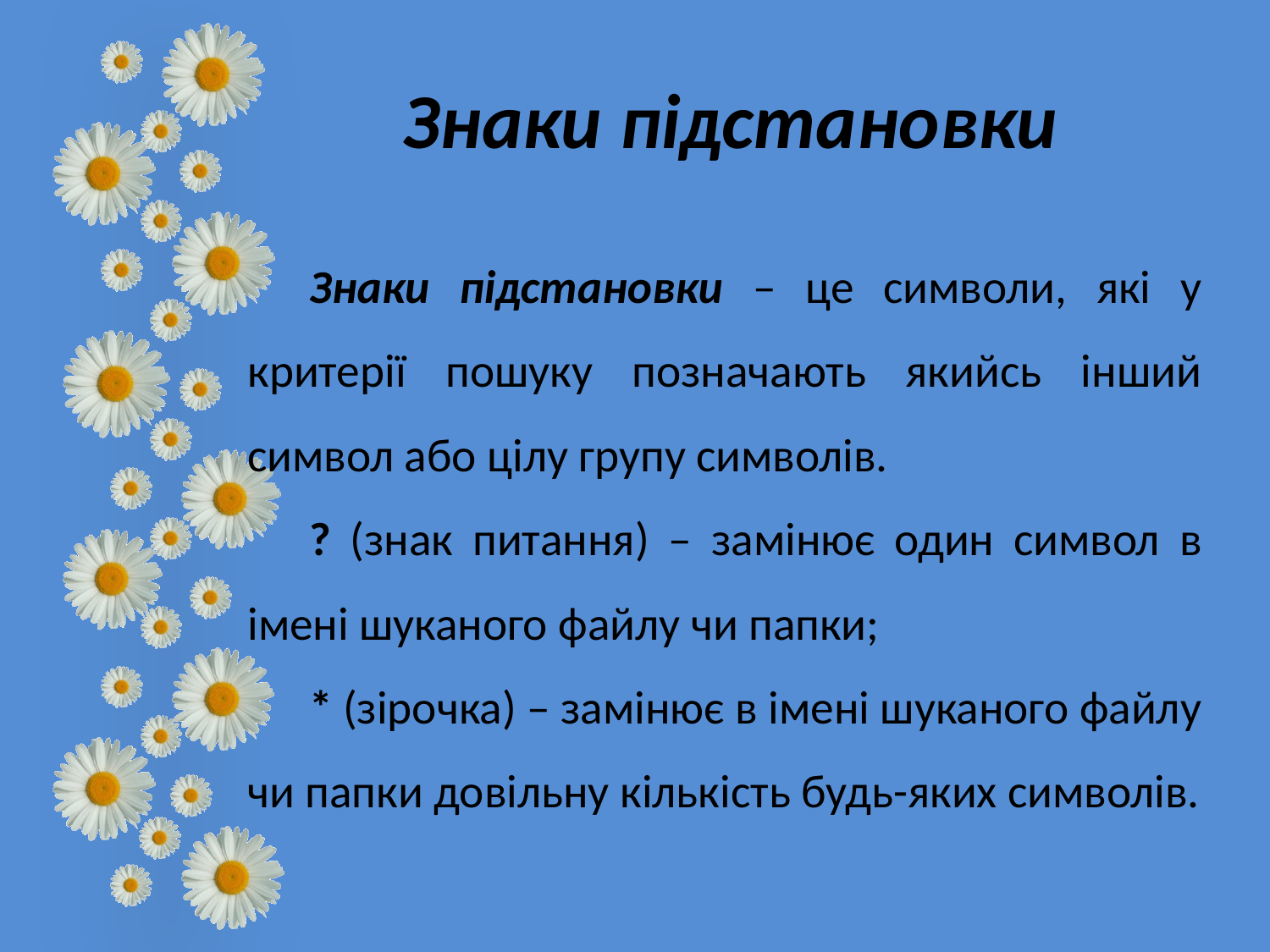

# Знаки підстановки
Знаки підстановки – це символи, які у критерії пошуку позначають якийсь інший символ або цілу групу символів.
? (знак питання) – замінює один символ в імені шуканого файлу чи папки;
* (зірочка) – замінює в імені шуканого файлу чи папки довільну кількість будь-яких символів.